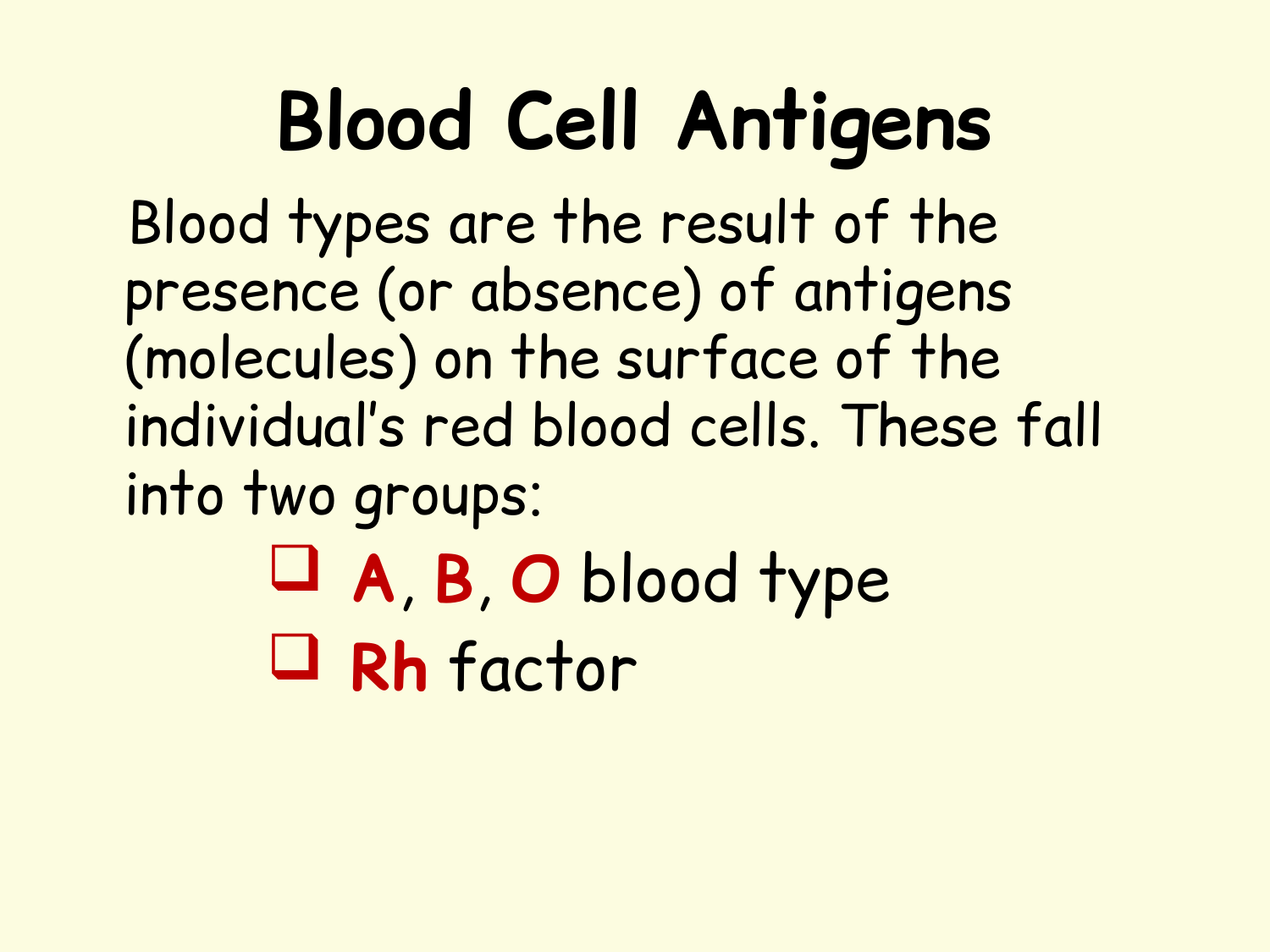

# Blood Cell Antigens
   Blood types are the result of the presence (or absence) of antigens (molecules) on the surface of the individual’s red blood cells. These fall into two groups:
 A, B, O blood type
 Rh factor